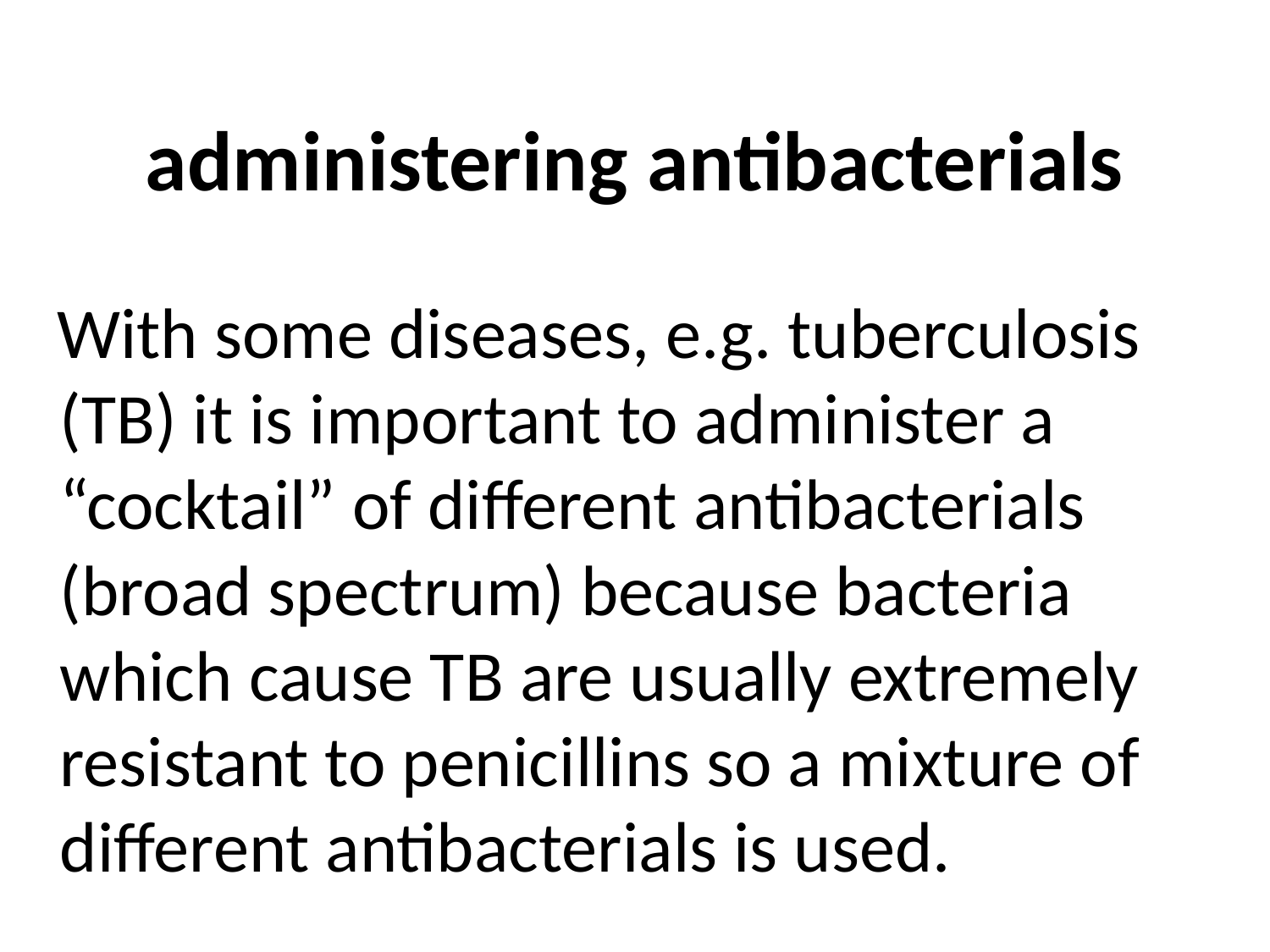

# administering antibacterials
    With some diseases, e.g. tuberculosis (TB) it is important to administer a “cocktail” of different antibacterials (broad spectrum) because bacteria which cause TB are usually extremely resistant to penicillins so a mixture of different antibacterials is used.